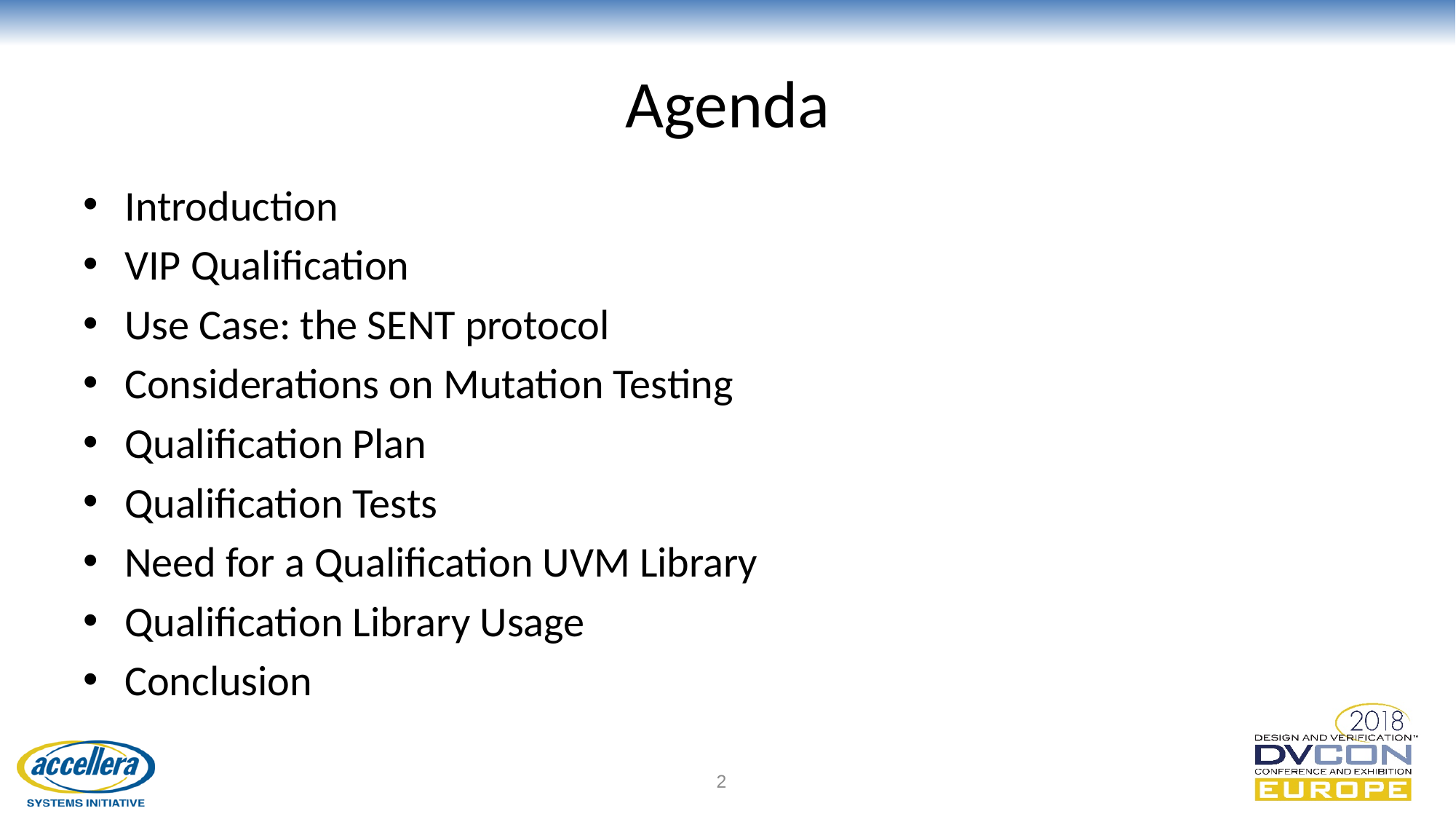

# Agenda
Introduction
VIP Qualification
Use Case: the SENT protocol
Considerations on Mutation Testing
Qualification Plan
Qualification Tests
Need for a Qualification UVM Library
Qualification Library Usage
Conclusion

2